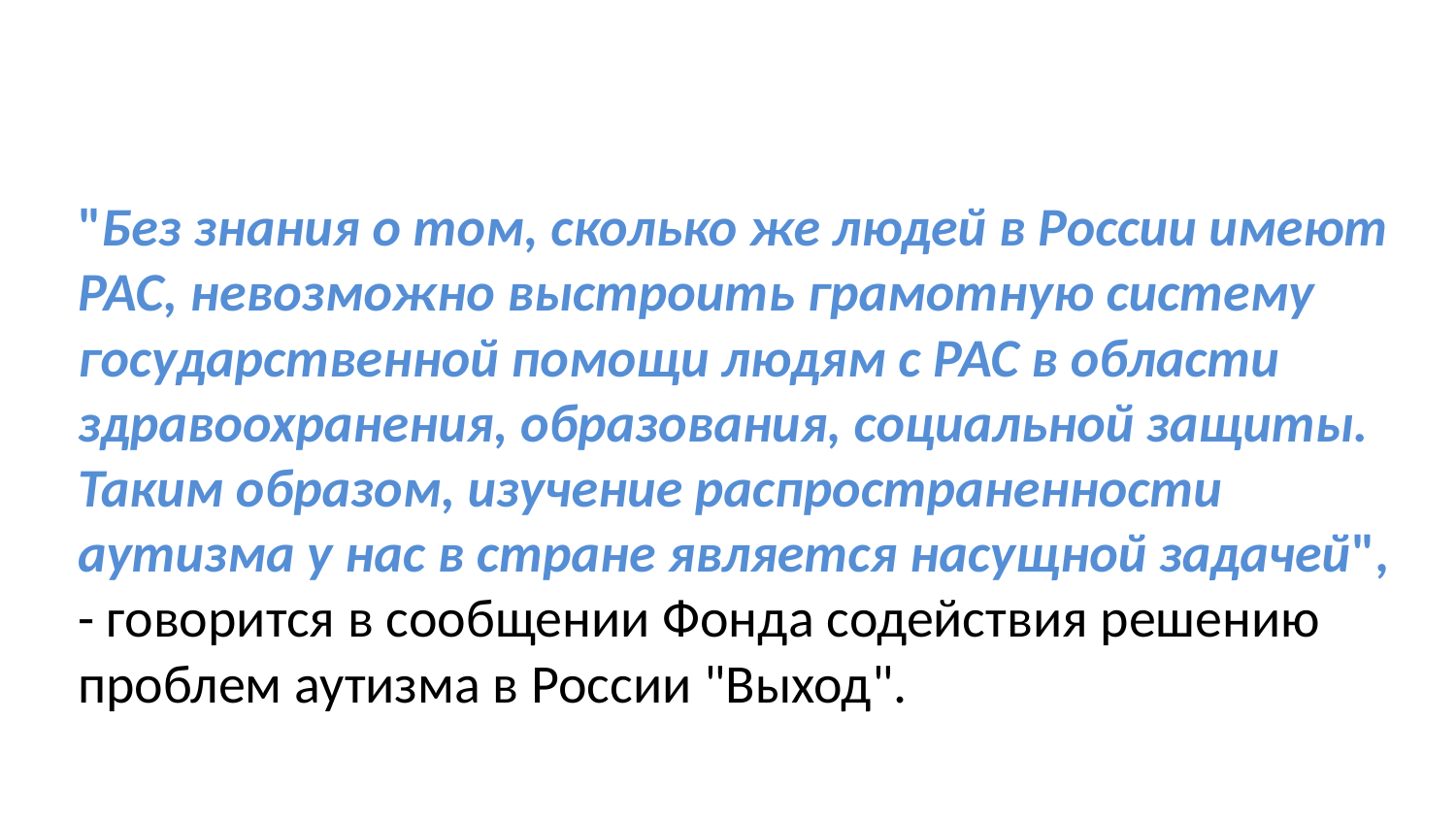

#

"Без знания о том, сколько же людей в России имеют РАС, невозможно выстроить грамотную систему государственной помощи людям с РАС в области здравоохранения, образования, социальной защиты. Таким образом, изучение распространенности аутизма у нас в стране является насущной задачей", - говорится в сообщении Фонда содействия решению проблем аутизма в России "Выход".